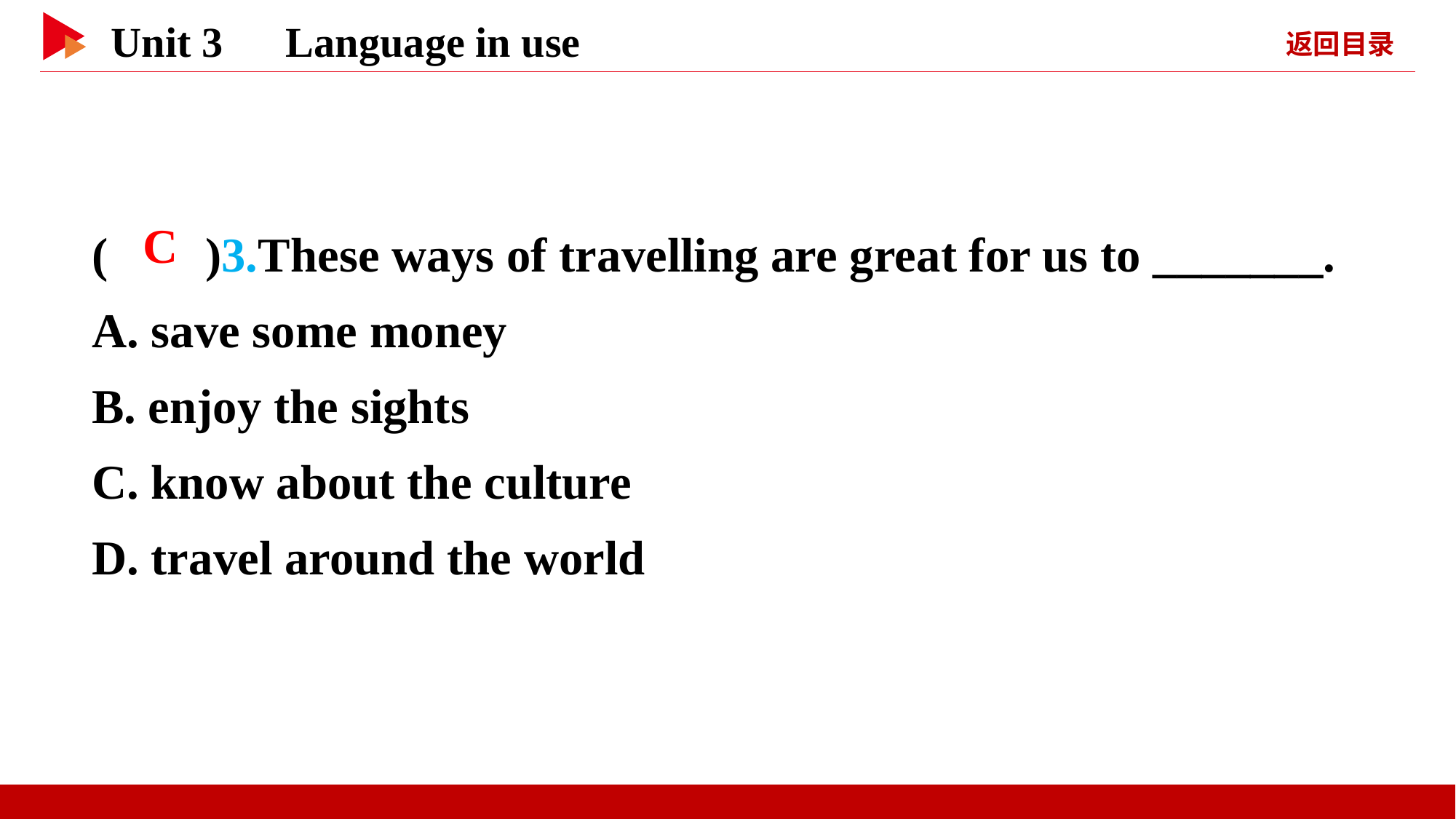

(        )3.These ways of travelling are great for us to _______.
A. save some money
B. enjoy the sights
C. know about the culture
D. travel around the world
   C